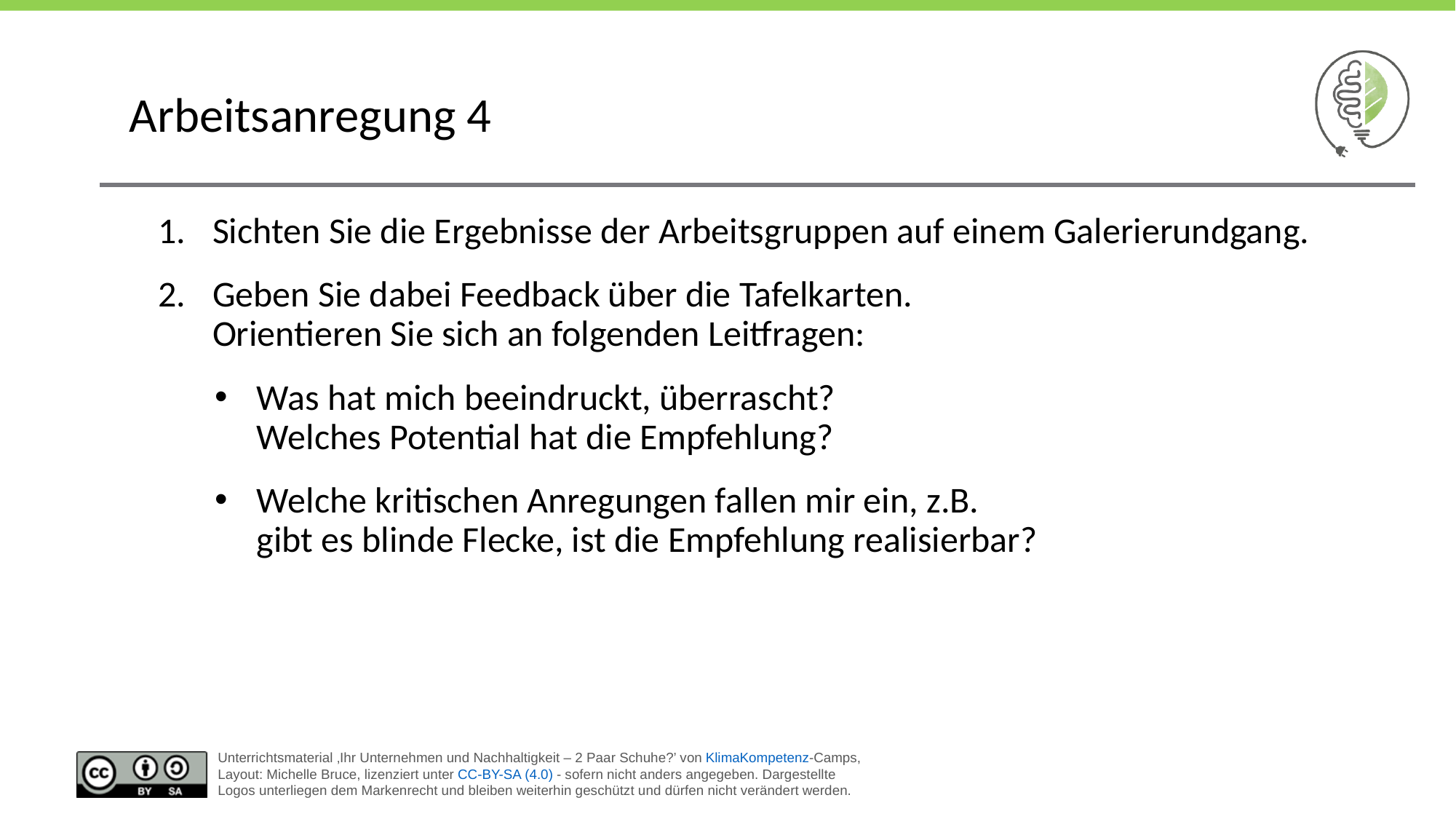

Arbeitsanregung 4
Sichten Sie die Ergebnisse der Arbeitsgruppen auf einem Galerierundgang.
Geben Sie dabei Feedback über die Tafelkarten.
Orientieren Sie sich an folgenden Leitfragen:
Was hat mich beeindruckt, überrascht?
Welches Potential hat die Empfehlung?
Welche kritischen Anregungen fallen mir ein, z.B.
gibt es blinde Flecke, ist die Empfehlung realisierbar?